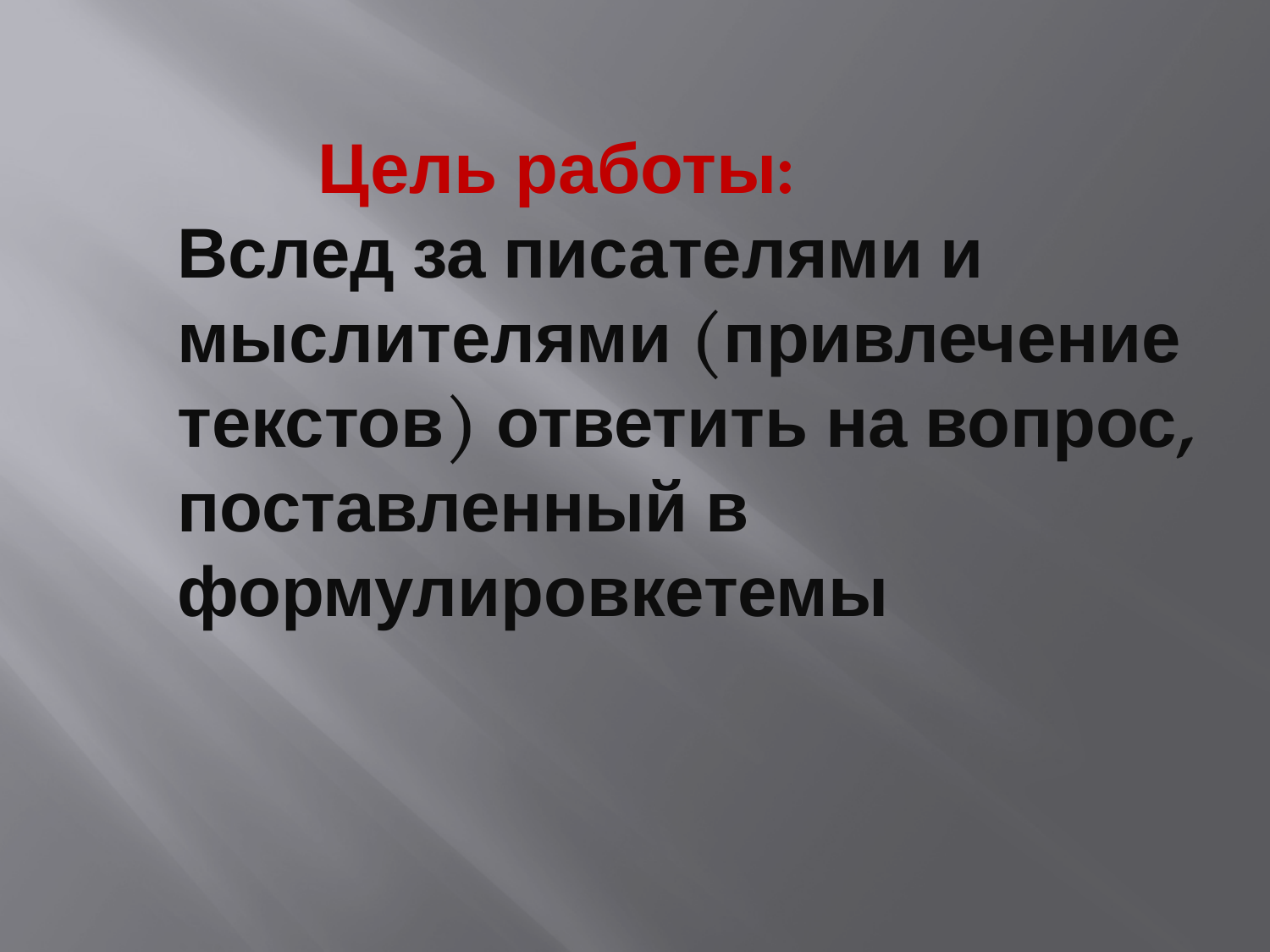

Цель работы:
Вслед за писателями и
мыслителями (привлечение текстов) ответить на вопрос, поставленный в формулировкетемы